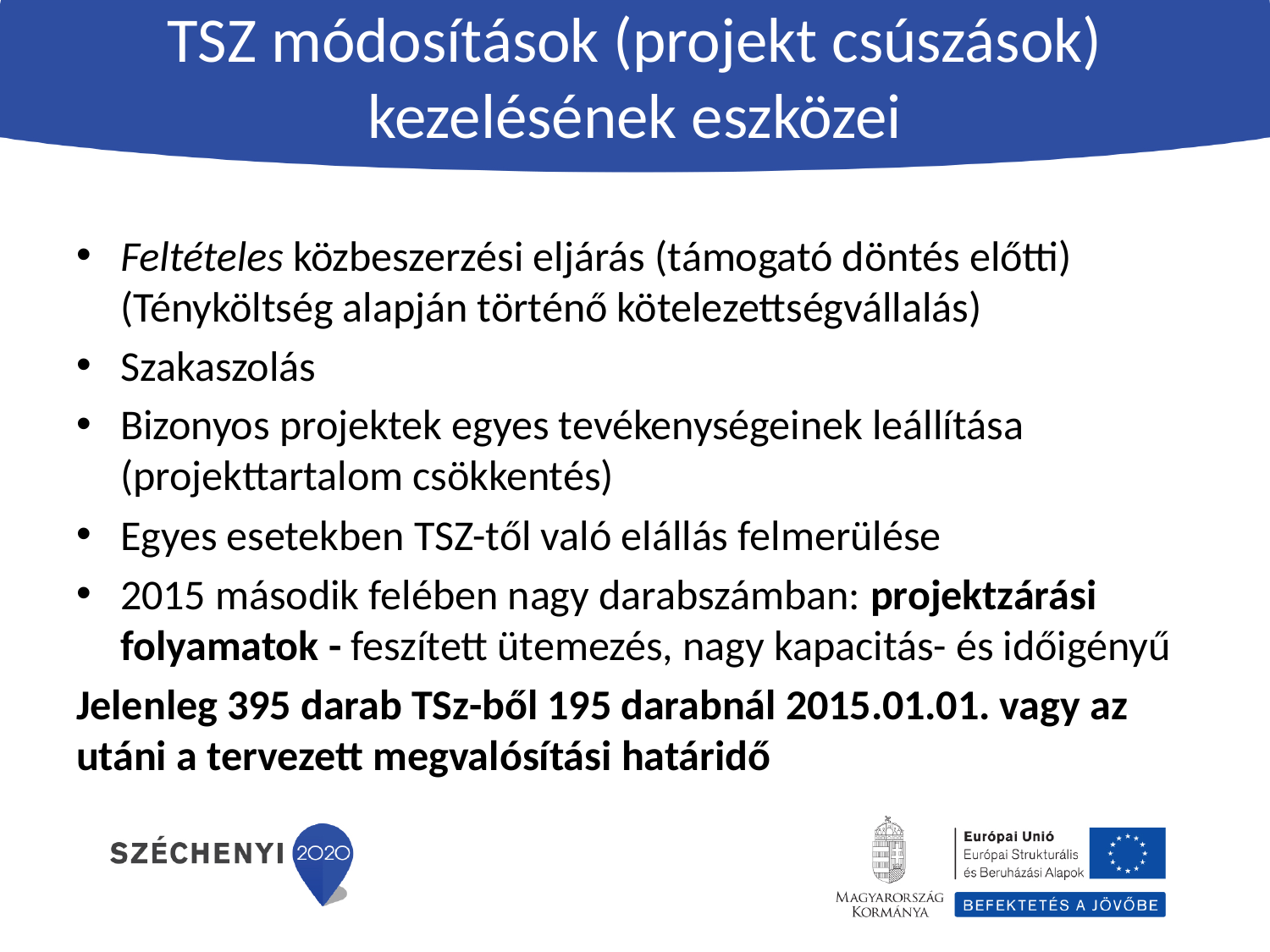

# TSZ módosítások (projekt csúszások) kezelésének eszközei
Feltételes közbeszerzési eljárás (támogató döntés előtti) (Tényköltség alapján történő kötelezettségvállalás)
Szakaszolás
Bizonyos projektek egyes tevékenységeinek leállítása (projekttartalom csökkentés)
Egyes esetekben TSZ-től való elállás felmerülése
2015 második felében nagy darabszámban: projektzárási folyamatok - feszített ütemezés, nagy kapacitás- és időigényű
Jelenleg 395 darab TSz-ből 195 darabnál 2015.01.01. vagy az utáni a tervezett megvalósítási határidő